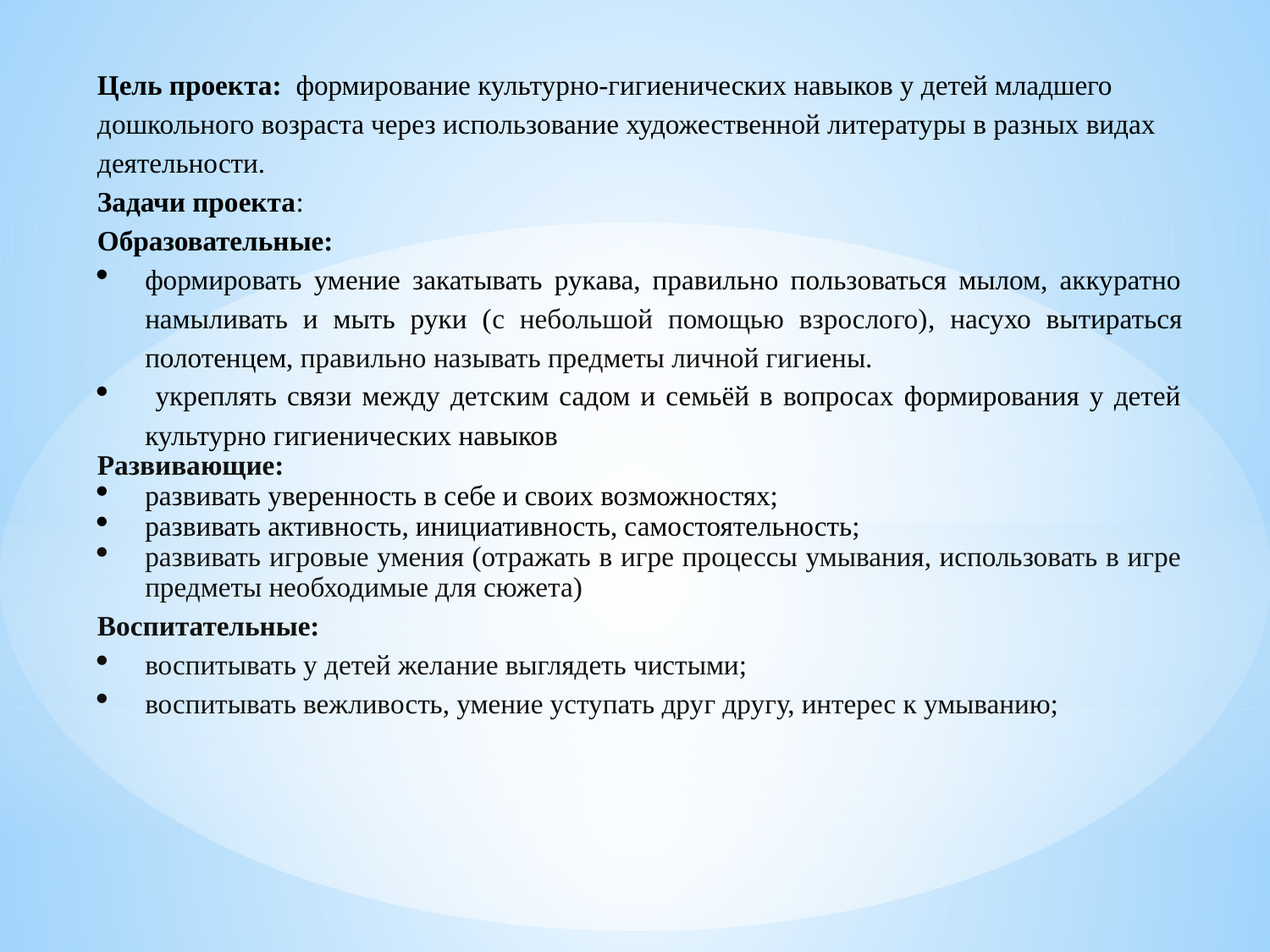

Цель проекта:  формирование культурно-гигиенических навыков у детей младшего дошкольного возраста через использование художественной литературы в разных видах деятельности.
Задачи проекта:
Образовательные:
формировать умение закатывать рукава, правильно пользоваться мылом, аккуратно намыливать и мыть руки (с небольшой помощью взрослого), насухо вытираться полотенцем, правильно называть предметы личной гигиены.
 укреплять связи между детским садом и семьёй в вопросах формирования у детей культурно гигиенических навыков
Развивающие:
развивать уверенность в себе и своих возможностях;
развивать активность, инициативность, самостоятельность;
развивать игровые умения (отражать в игре процессы умывания, использовать в игре предметы необходимые для сюжета)
Воспитательные:
воспитывать у детей желание выглядеть чистыми;
воспитывать вежливость, умение уступать друг другу, интерес к умыванию;